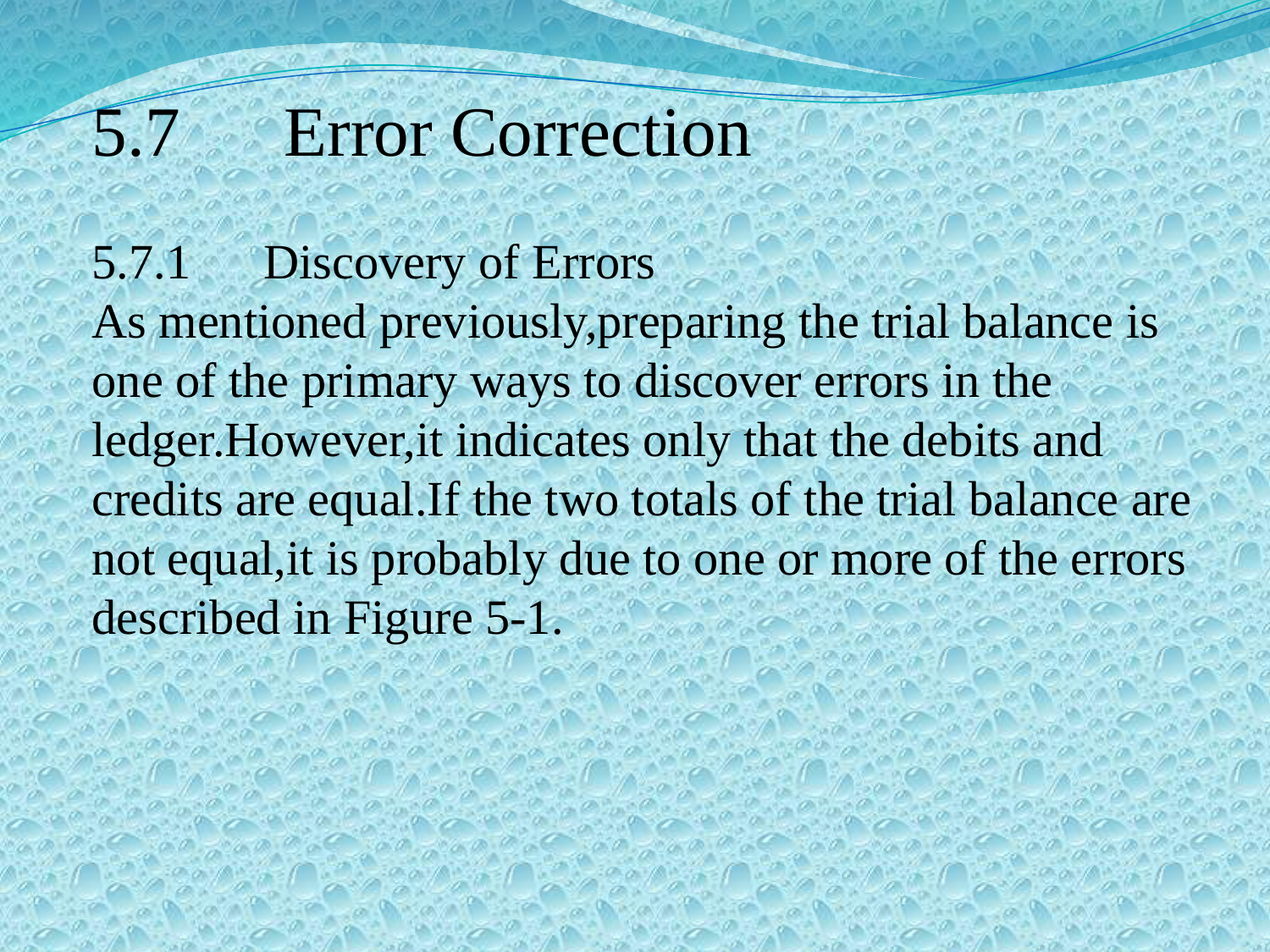

5.7　Error Correction

5.7.1　Discovery of Errors
As mentioned previously,preparing the trial balance is one of the primary ways to discover errors in the ledger.However,it indicates only that the debits and credits are equal.If the two totals of the trial balance are not equal,it is probably due to one or more of the errors described in Figure 5-1.